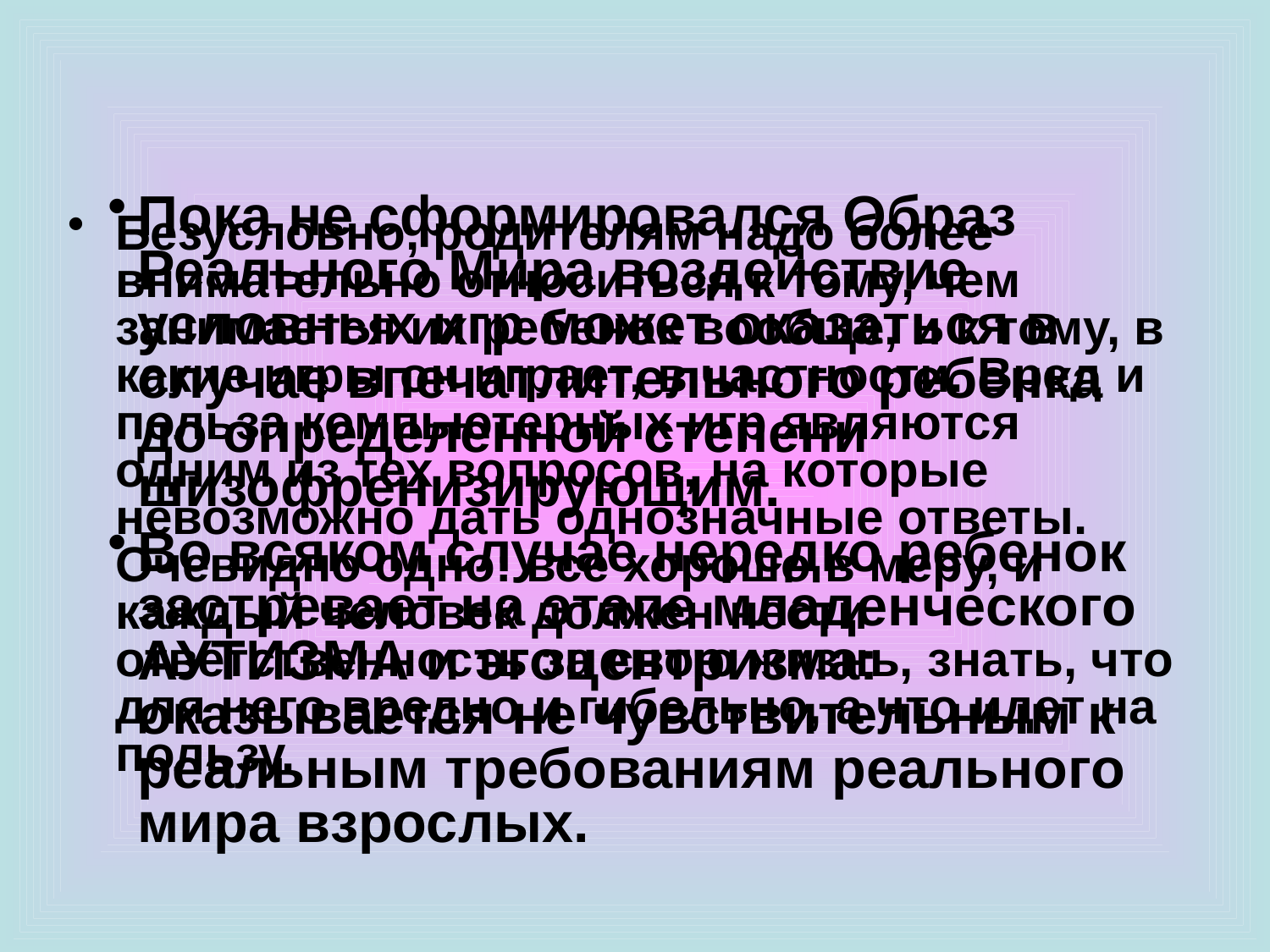

Пока не сформировался Образ Реального Мира воздействие условных игр может оказаться в случае впечатлительного ребенка до определенной степени шизофренизирующим.
Во всяком случае нередко ребенок застревает на этапе младенческого АУТИЗМА и эгоцентризма: оказывается не чувствительным к реальным требованиям реального мира взрослых.
Безусловно, родителям надо более внимательно относиться к тому, чем занимается их ребенок вообще, и к тому, в какие игры он играет, в частности. Вред и польза компьютерных игр являются одним из тех вопросов, на которые невозможно дать однозначные ответы. Очевидно одно: все хорошо в меру, и каждый человек должен нести ответственность за свою жизнь, знать, что для него вредно и гибельно, а что идет на пользу.